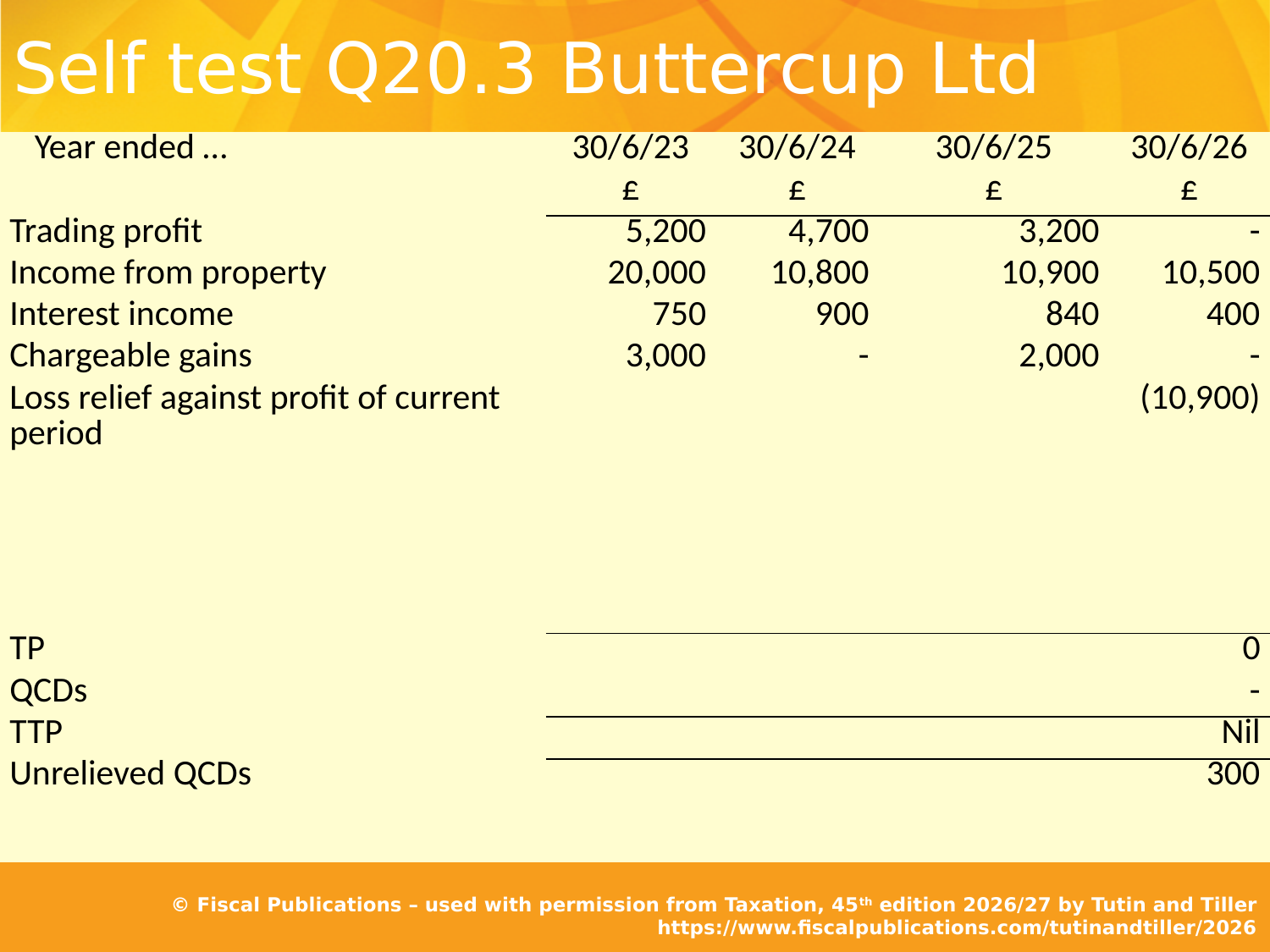

# Self test Q20.3 Buttercup Ltd
| Year ended … | 30/6/23 | 30/6/24 | 30/6/25 | 30/6/26 |
| --- | --- | --- | --- | --- |
|  | £ | £ | £ | £ |
| Trading profit | 5,200 | 4,700 | 3,200 | - |
| Income from property | 20,000 | 10,800 | 10,900 | 10,500 |
| Interest income | 750 | 900 | 840 | 400 |
| Chargeable gains | 3,000 | - | 2,000 | - |
| Loss relief against profit of current period |  |  |  | (10,900) |
|  |  |  |  |  |
|  |  |  |  |  |
| TP |  |  |  | 0 |
| QCDs |  |  |  | - |
| TTP |  |  |  | Nil |
| Unrelieved QCDs |  |  |  | 300 |